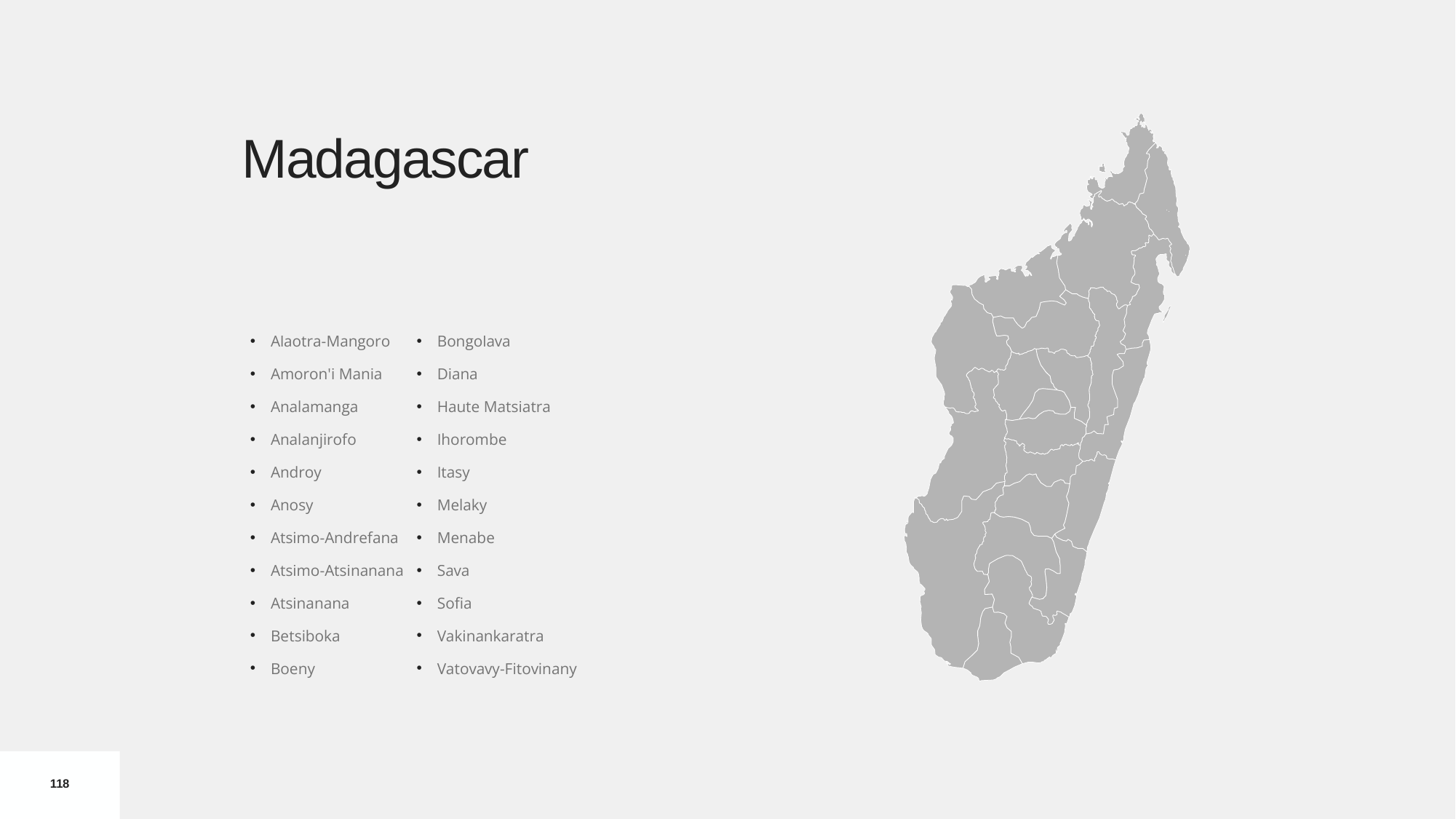

# Madagascar

Alaotra-Mangoro
Amoron'i Mania
Analamanga
Analanjirofo
Androy
Anosy
Atsimo-Andrefana
Atsimo-Atsinanana
Atsinanana
Betsiboka
Boeny
Bongolava
Diana
Haute Matsiatra
Ihorombe
Itasy
Melaky
Menabe
Sava
Sofia
Vakinankaratra
Vatovavy-Fitovinany